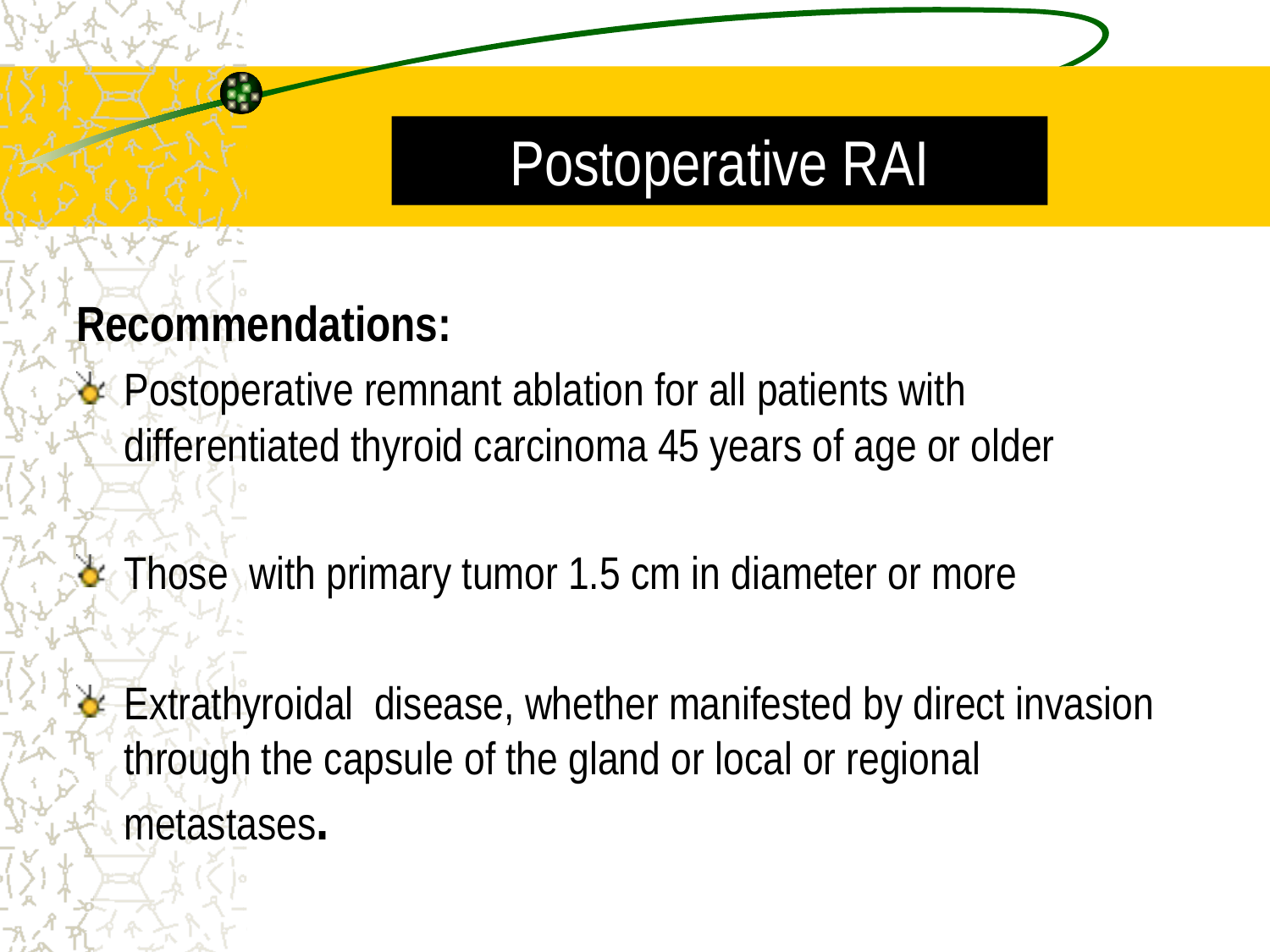

# Postoperative RAI
Recommendations:
Postoperative remnant ablation for all patients with differentiated thyroid carcinoma 45 years of age or older

Those  with primary tumor 1.5 cm in diameter or more

Extrathyroidal  disease, whether manifested by direct invasion through the capsule of the gland or local or regional metastases.